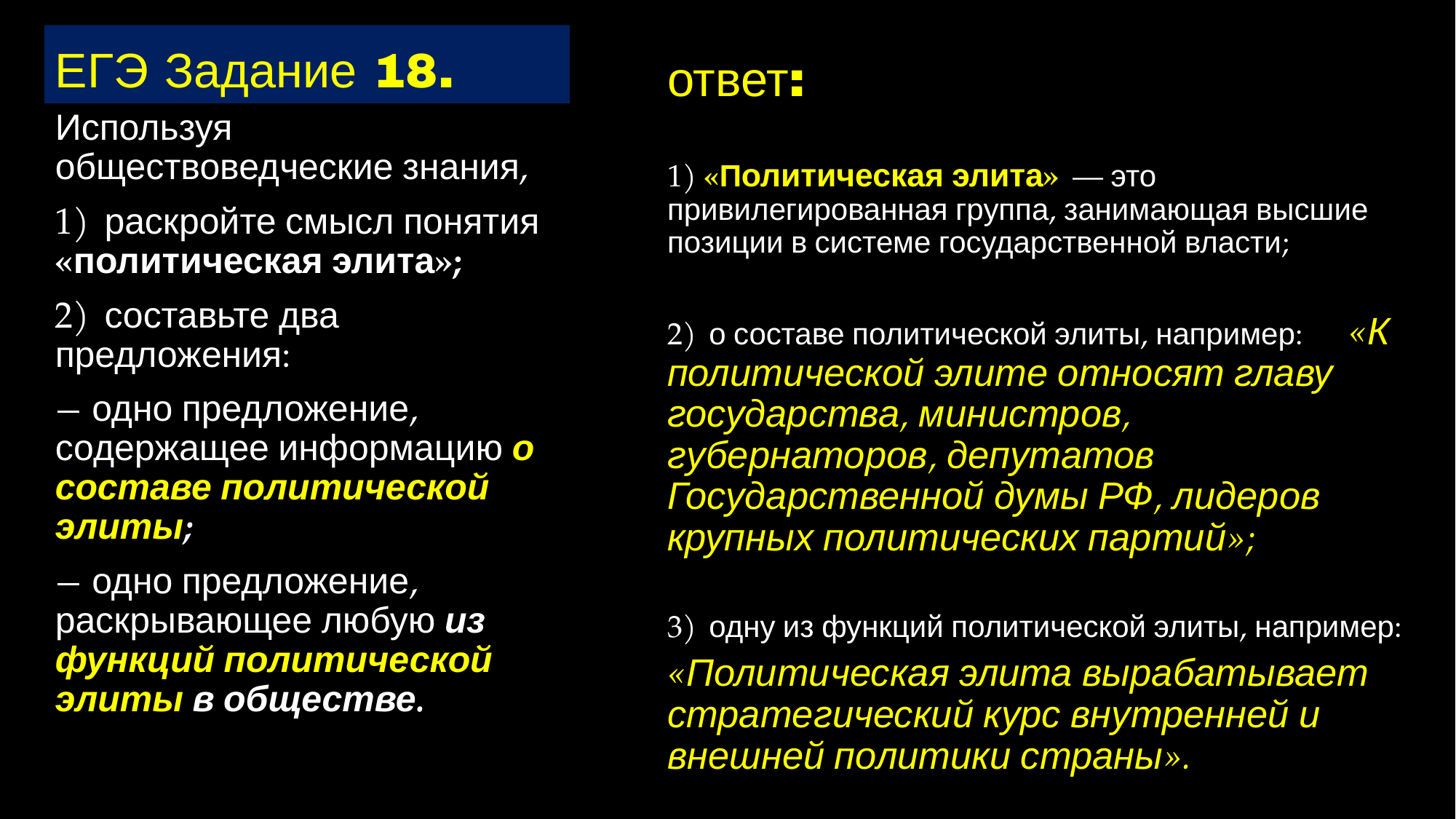

# ЕГЭ Задание 18.
ответ:

1) «Политическая элита»  — это привилегированная группа, занимающая высшие позиции в системе государственной власти;

2)  о составе политической элиты, например:      «К политической элите относят главу государства, министров, губернаторов, депутатов Государственной думы РФ, лидеров крупных политических партий»;

3)  одну из функций политической элиты, например:
«Политическая элита вырабатывает стратегический курс внутренней и внешней политики страны».
Используя обществоведческие знания,
1)  раскройте смысл понятия «политическая элита»;
2)  составьте два предложения:
− одно предложение, содержащее информацию о составе политической элиты;
− одно предложение, раскрывающее любую из функций политической элиты в обществе.